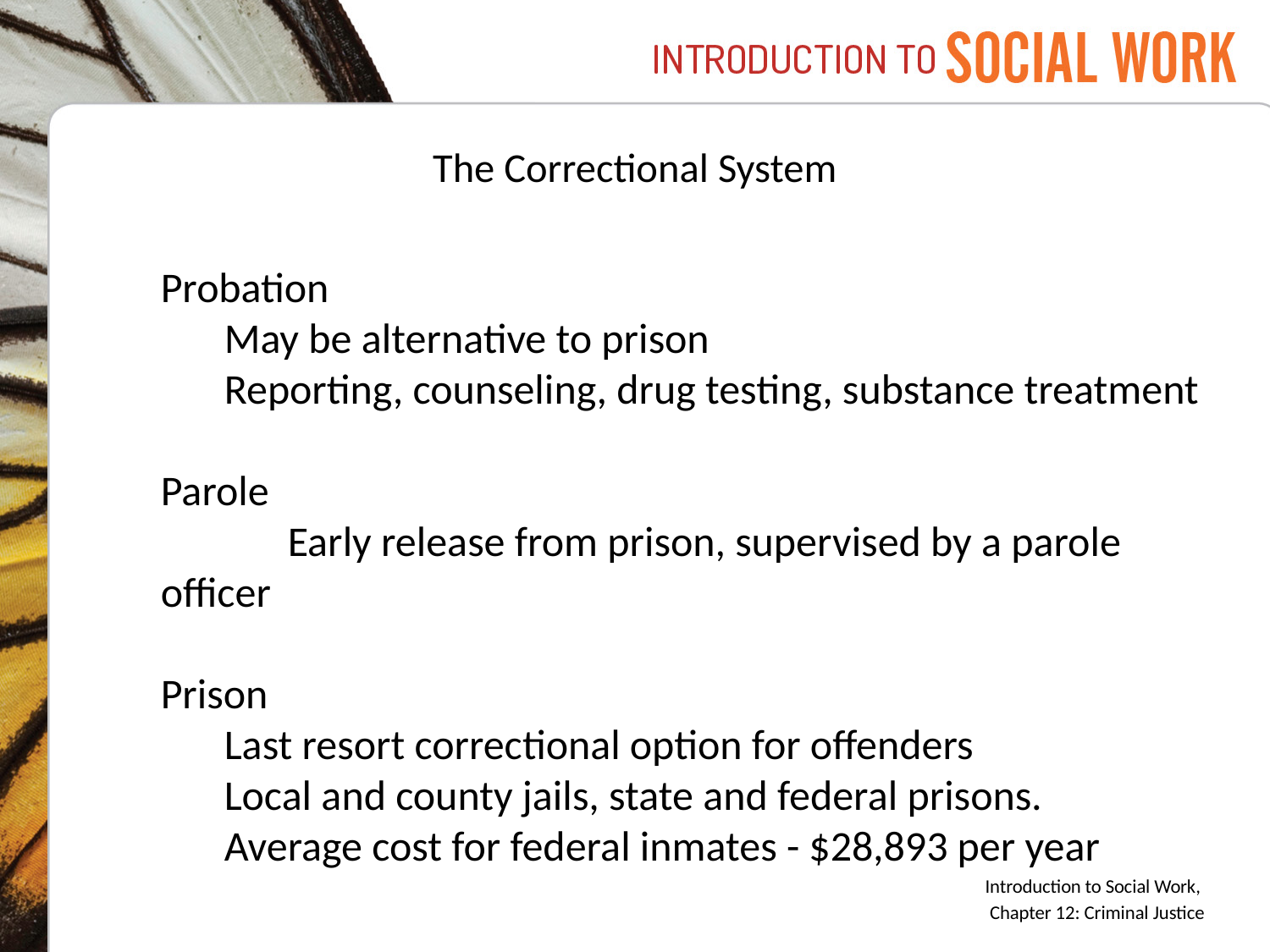

# The Correctional System

Probation
May be alternative to prison
Reporting, counseling, drug testing, substance treatment

Parole
	Early release from prison, supervised by a parole officer

Prison
Last resort correctional option for offenders
Local and county jails, state and federal prisons.
Average cost for federal inmates - $28,893 per year

Introduction to Social Work,
Chapter 12: Criminal Justice